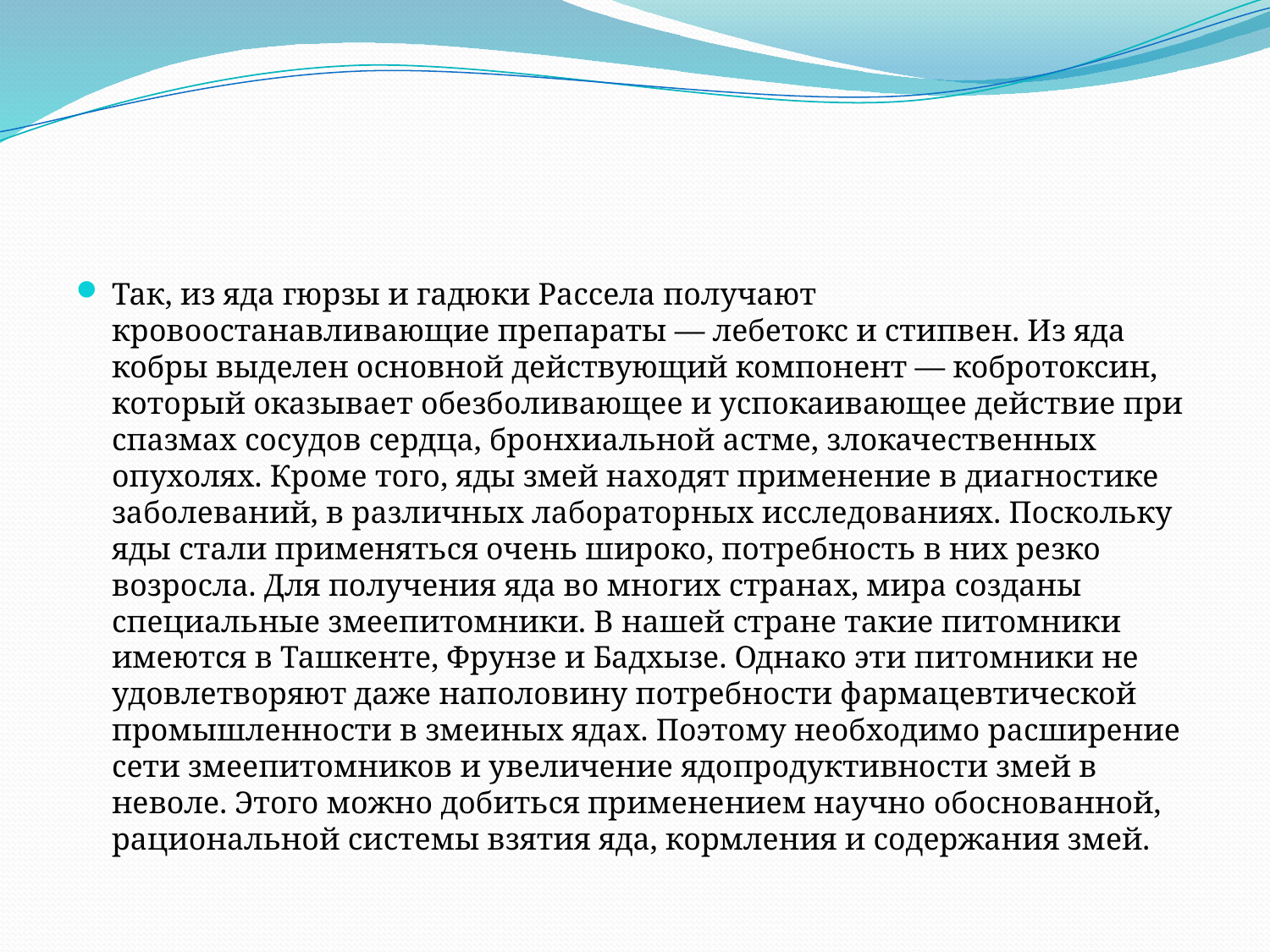

#
Так, из яда гюрзы и гадюки Рассела получают кровоостанавливающие препараты — лебетокс и стипвен. Из яда кобры выделен основной действующий компонент — кобротоксин, который оказывает обезболивающее и успокаивающее действие при спазмах сосудов сердца, бронхиальной астме, злокачественных опухолях. Кроме того, яды змей находят применение в диагностике заболеваний, в различных лабораторных исследованиях. Поскольку яды стали применяться очень широко, потребность в них резко возросла. Для получения яда во многих странах, мира созданы специальные змеепитомники. В нашей стране такие питомники имеются в Ташкенте, Фрунзе и Бадхызе. Однако эти питомники не удовлетворяют даже наполовину потребности фармацевтической промышленности в змеиных ядах. Поэтому необходимо расширение сети змеепитомников и увеличение ядопродуктивности змей в неволе. Этого можно добиться применением научно обоснованной, рациональной системы взятия яда, кормления и содержания змей.